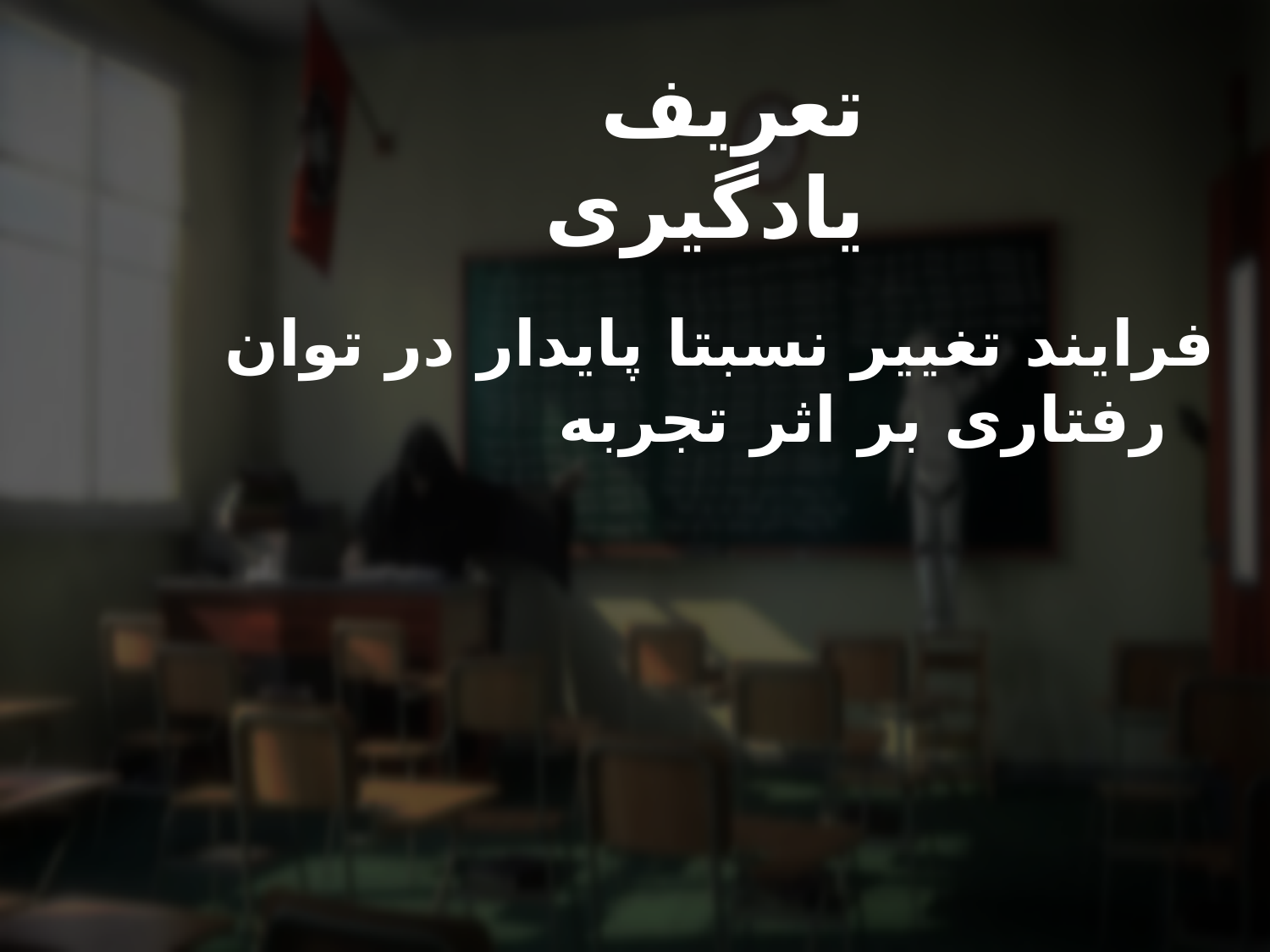

تعریف یادگیری
فرایند تغییر نسبتا پایدار در توان رفتاری بر اثر تجربه